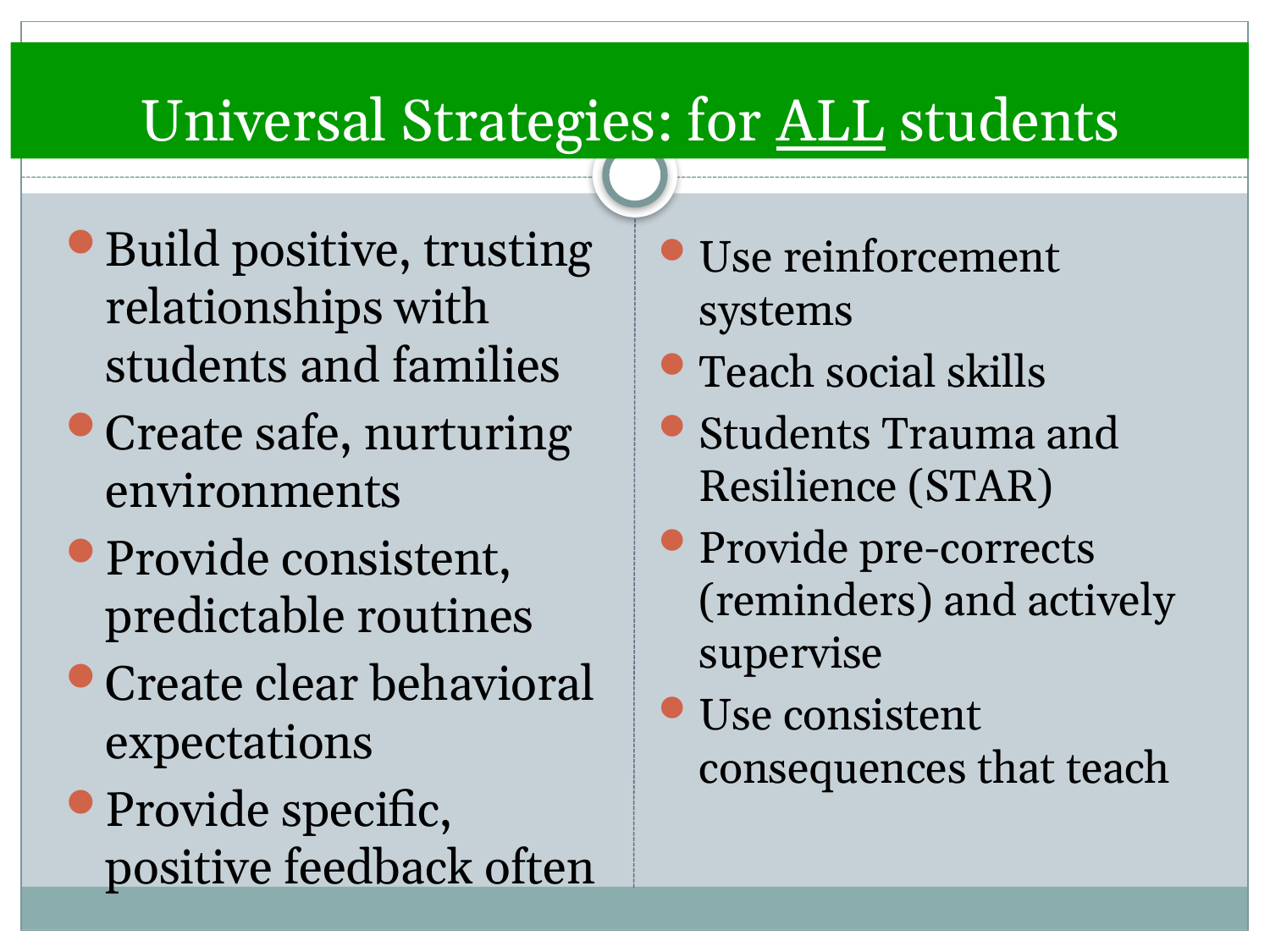

# Universal Strategies: for ALL students
Build positive, trusting relationships with students and families
Create safe, nurturing environments
Provide consistent, predictable routines
Create clear behavioral expectations
Provide specific, positive feedback often
Use reinforcement systems
Teach social skills
Students Trauma and Resilience (STAR)
Provide pre-corrects (reminders) and actively supervise
Use consistent consequences that teach